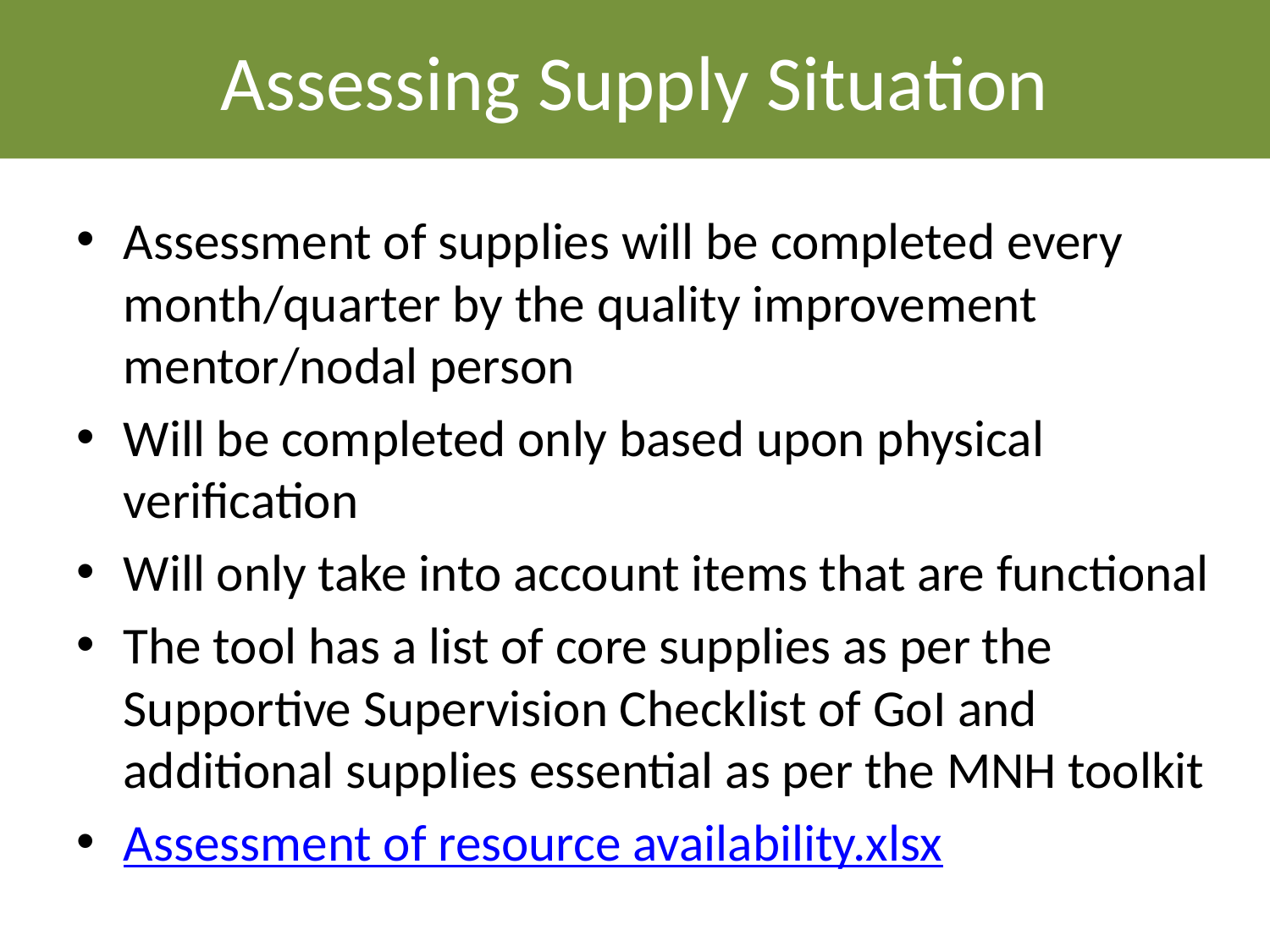

# Assessing Supply Situation
Assessment of supplies will be completed every month/quarter by the quality improvement mentor/nodal person
Will be completed only based upon physical verification
Will only take into account items that are functional
The tool has a list of core supplies as per the Supportive Supervision Checklist of GoI and additional supplies essential as per the MNH toolkit
Assessment of resource availability.xlsx